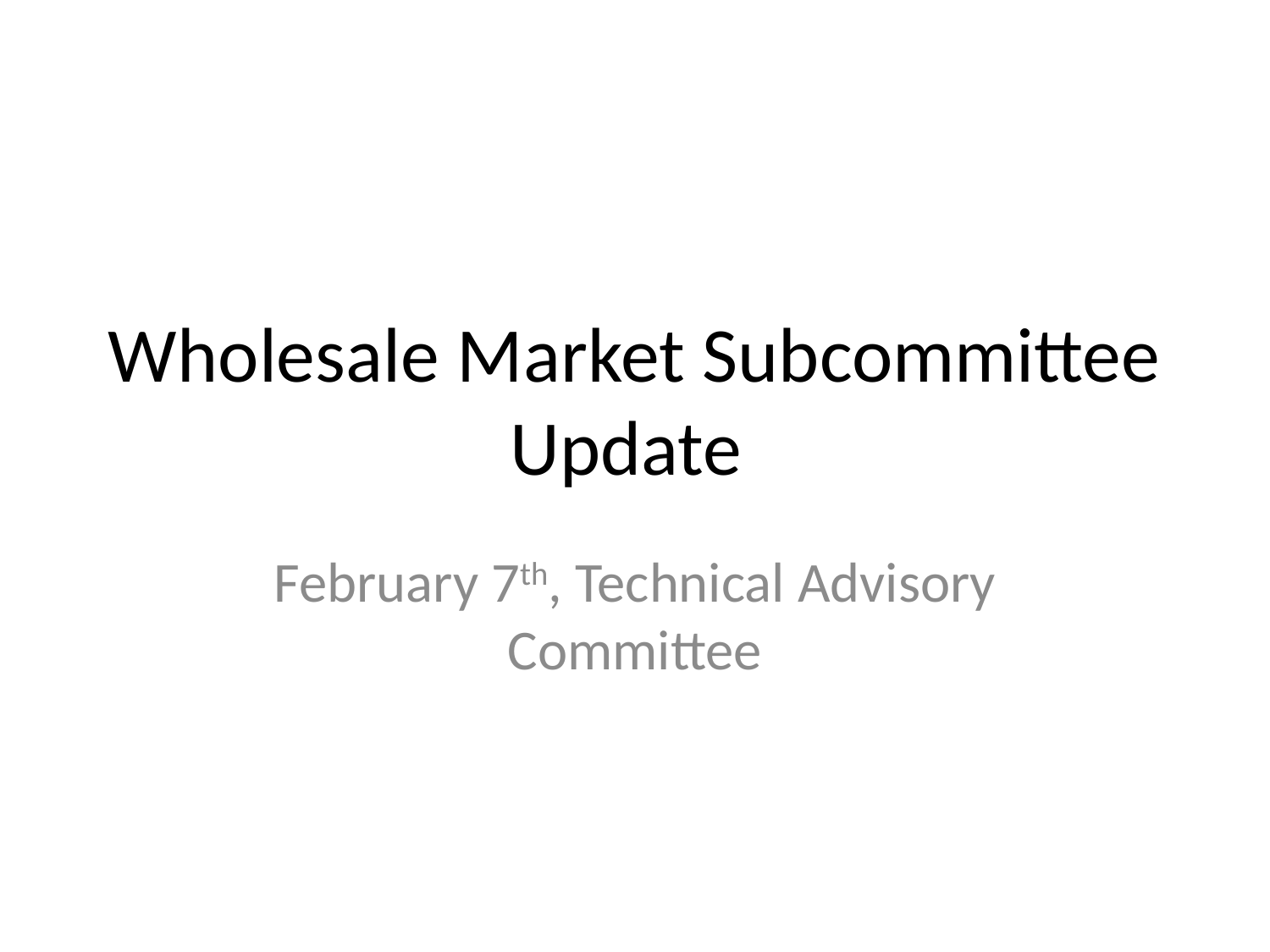

# Wholesale Market Subcommittee Update
February 7th, Technical Advisory Committee